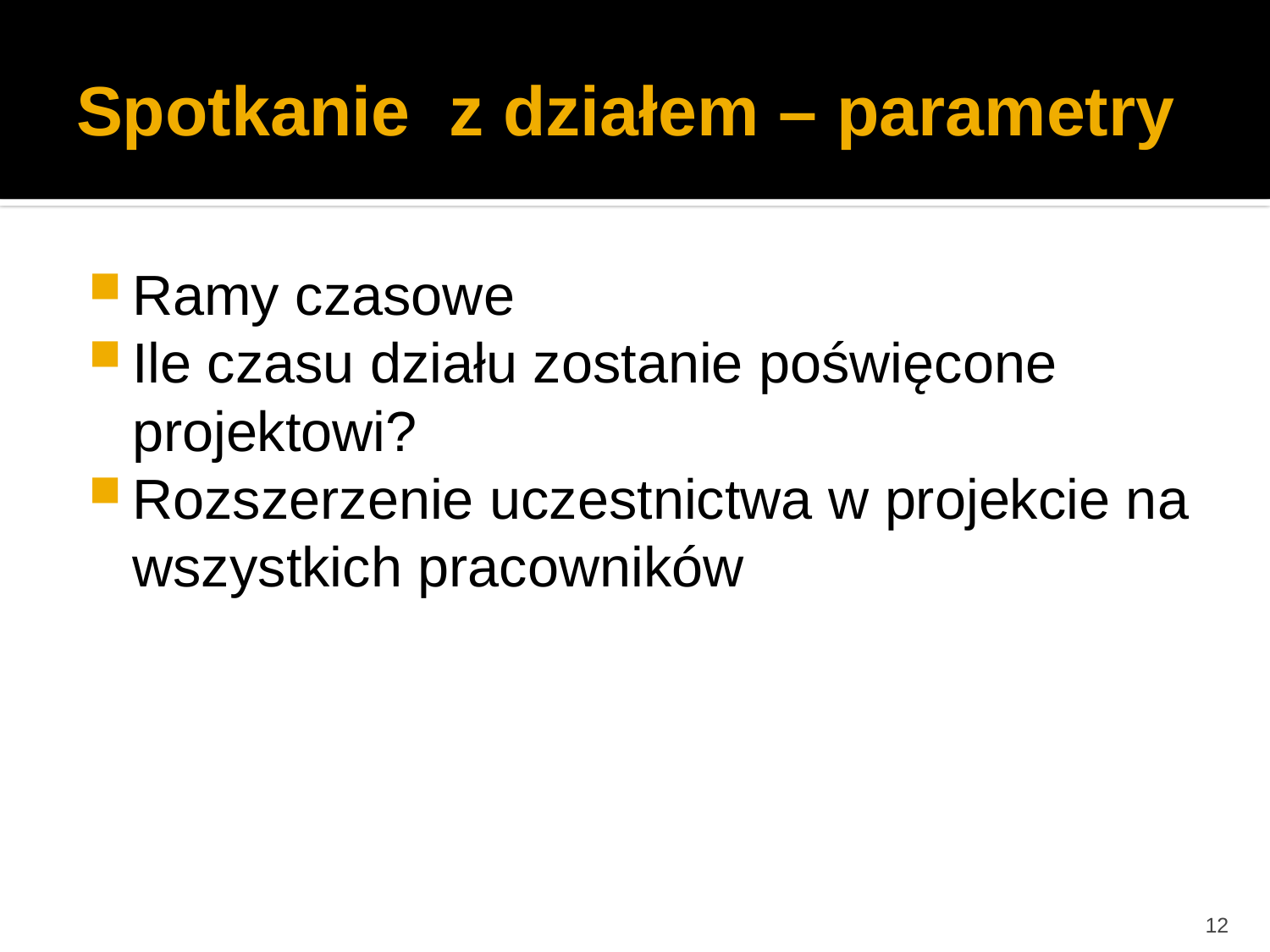

# Spotkanie  z działem – parametry
Ramy czasowe
Ile czasu działu zostanie poświęcone projektowi?
Rozszerzenie uczestnictwa w projekcie na wszystkich pracowników
12